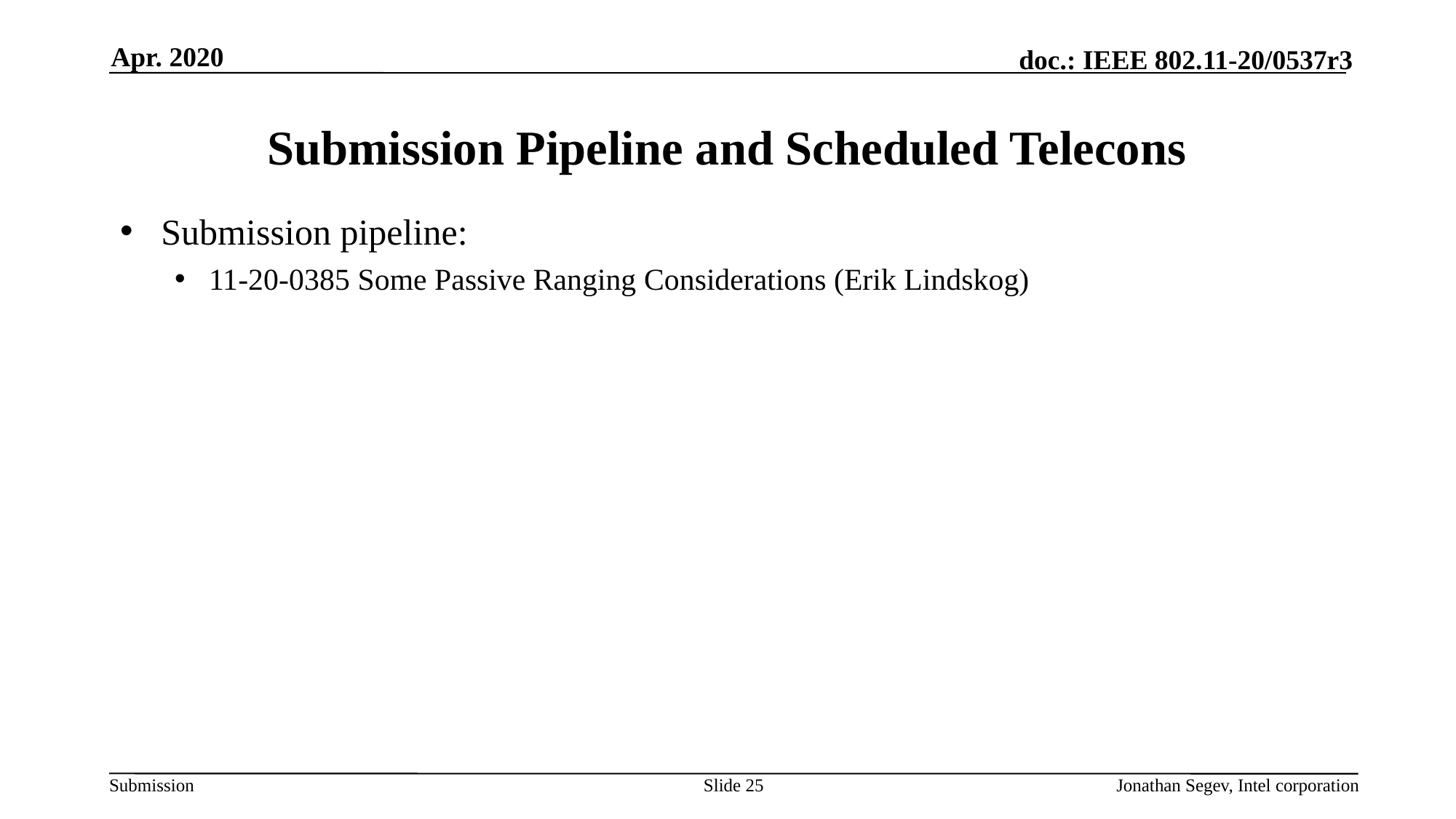

Apr. 2020
# Submission Pipeline and Scheduled Telecons
Submission pipeline:
11-20-0385 Some Passive Ranging Considerations (Erik Lindskog)

Slide 25
Jonathan Segev, Intel corporation